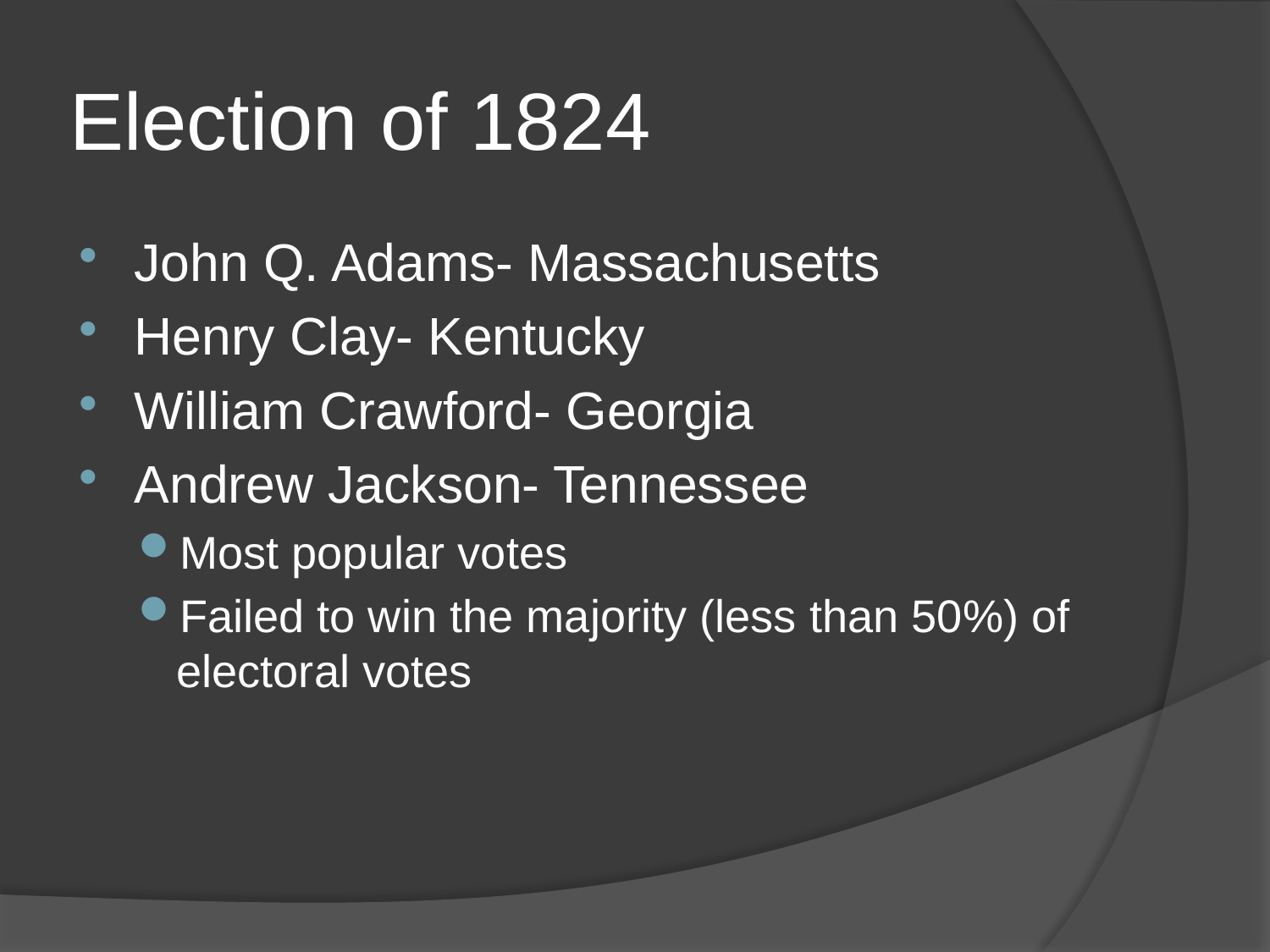

# Election of 1824
John Q. Adams- Massachusetts
Henry Clay- Kentucky
William Crawford- Georgia
Andrew Jackson- Tennessee
Most popular votes
Failed to win the majority (less than 50%) of electoral votes